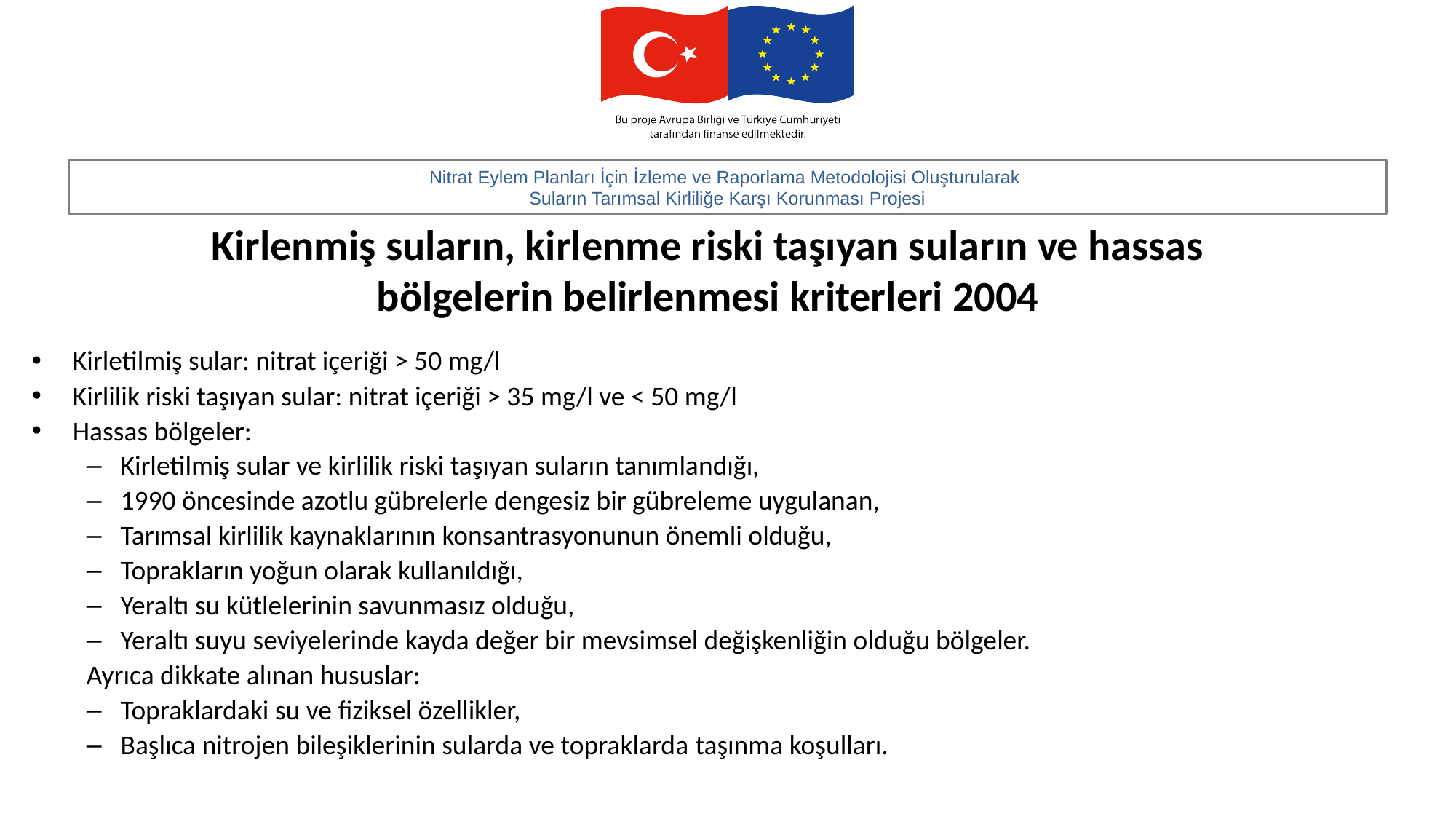

# Kirlenmiş suların, kirlenme riski taşıyan suların ve hassas bölgelerin belirlenmesi kriterleri 2004
Kirletilmiş sular: nitrat içeriği > 50 mg/l
Kirlilik riski taşıyan sular: nitrat içeriği > 35 mg/l ve < 50 mg/l
Hassas bölgeler:
Kirletilmiş sular ve kirlilik riski taşıyan suların tanımlandığı,
1990 öncesinde azotlu gübrelerle dengesiz bir gübreleme uygulanan,
Tarımsal kirlilik kaynaklarının konsantrasyonunun önemli olduğu,
Toprakların yoğun olarak kullanıldığı,
Yeraltı su kütlelerinin savunmasız olduğu,
Yeraltı suyu seviyelerinde kayda değer bir mevsimsel değişkenliğin olduğu bölgeler.
Ayrıca dikkate alınan hususlar:
Topraklardaki su ve fiziksel özellikler,
Başlıca nitrojen bileşiklerinin sularda ve topraklarda taşınma koşulları.